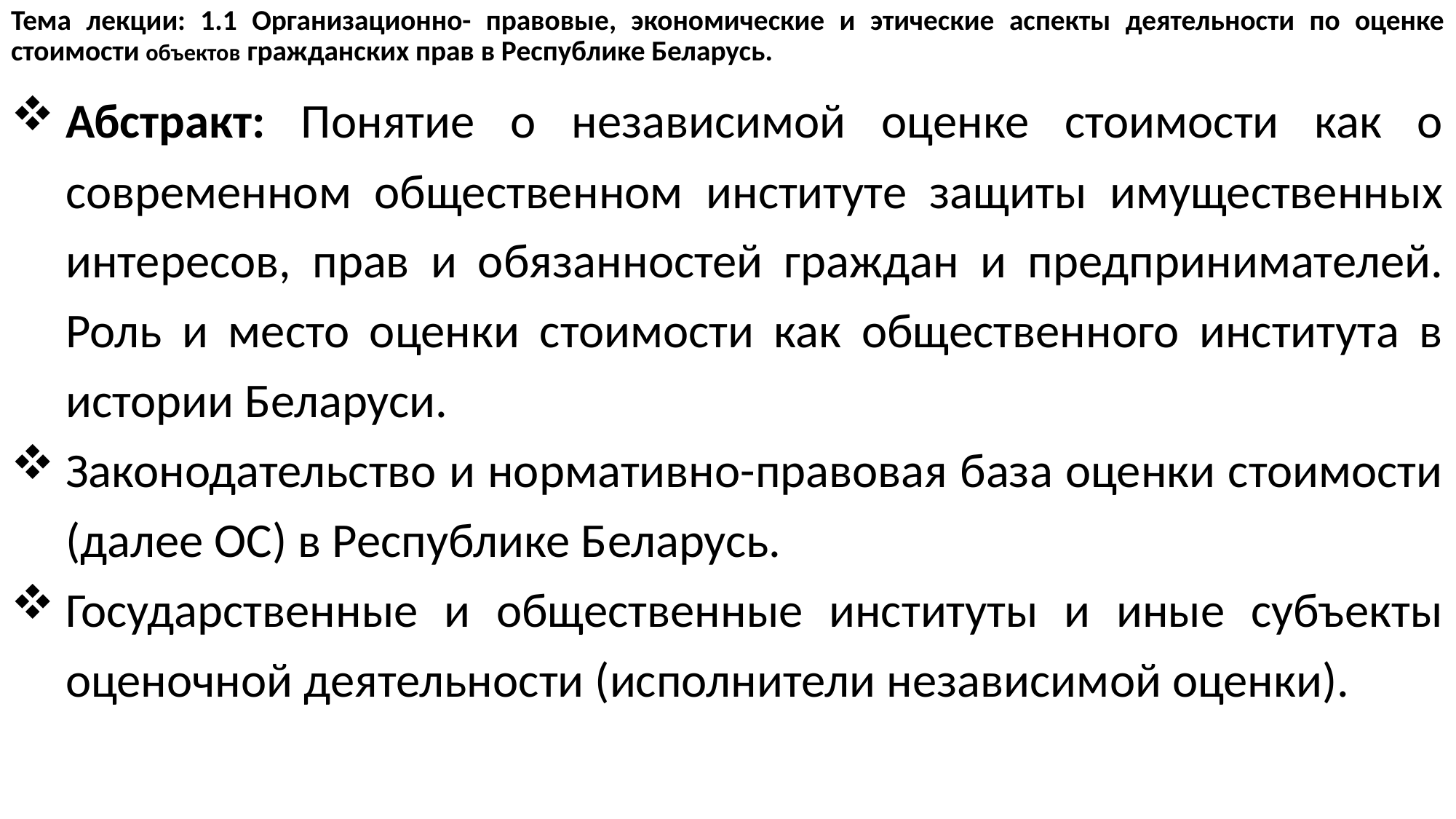

# Тема лекции: 1.1 Организационно- правовые, экономические и этические аспекты деятельности по оценке стоимости объектов гражданских прав в Республике Беларусь.
Абстракт: Понятие о независимой оценке стоимости как о современном общественном институте защиты имущественных интересов, прав и обязанностей граждан и предпринимателей. Роль и место оценки стоимости как общественного института в истории Беларуси.
Законодательство и нормативно-правовая база оценки стоимости (далее ОС) в Республике Беларусь.
Государственные и общественные институты и иные субъекты оценочной деятельности (исполнители независимой оценки).